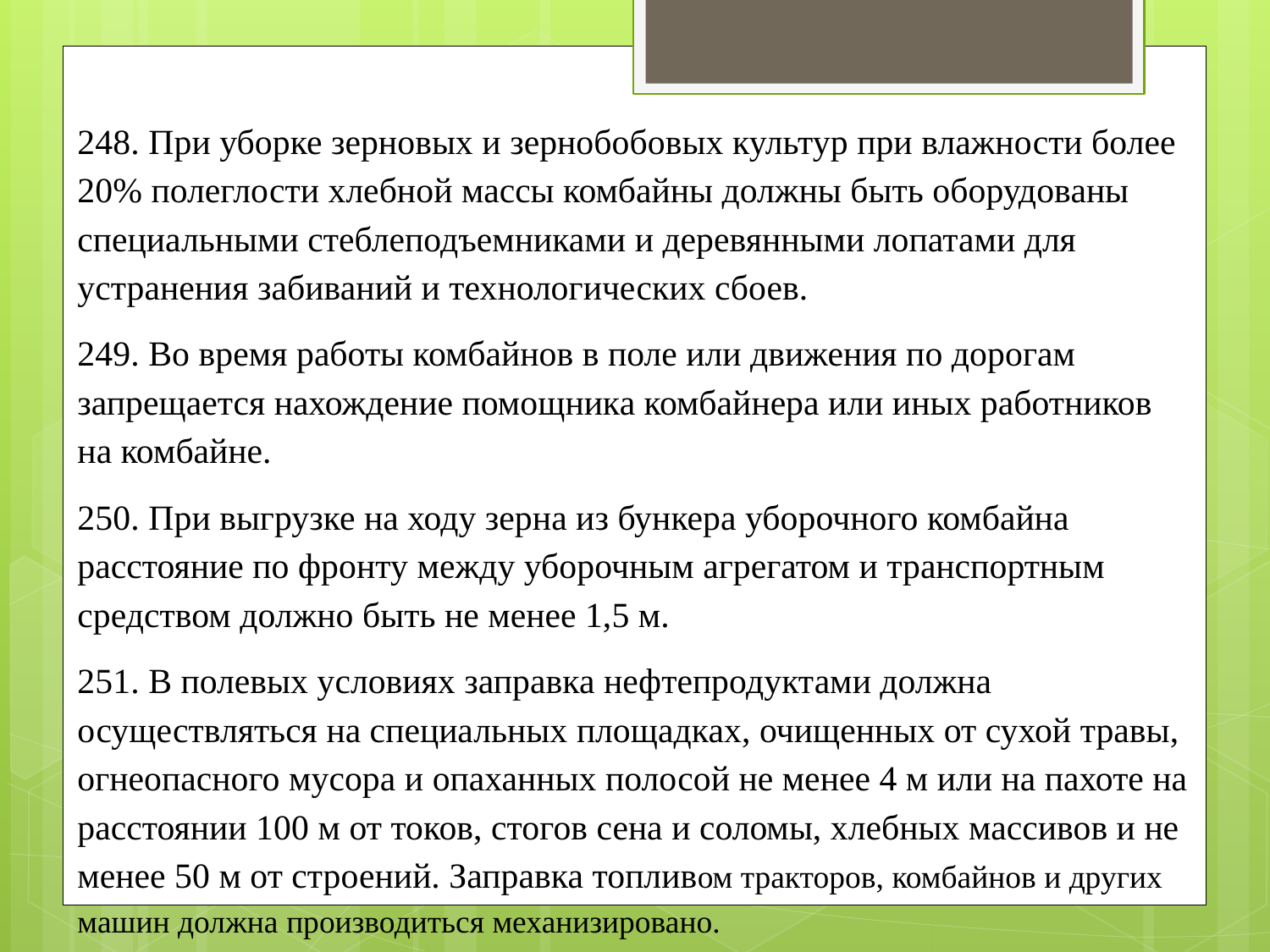

248. При уборке зерновых и зернобобовых культур при влажности более 20% полеглости хлебной массы комбайны должны быть оборудованы специальными стеблеподъемниками и деревянными лопатами для устранения забиваний и технологических сбоев.
249. Во время работы комбайнов в поле или движения по дорогам запрещается нахождение помощника комбайнера или иных работников на комбайне.
250. При выгрузке на ходу зерна из бункера уборочного комбайна расстояние по фронту между уборочным агрегатом и транспортным средством должно быть не менее 1,5 м.
251. В полевых условиях заправка нефтепродуктами должна осуществляться на специальных площадках, очищенных от сухой травы, огнеопасного мусора и опаханных полосой не менее 4 м или на пахоте на расстоянии 100 м от токов, стогов сена и соломы, хлебных массивов и не менее 50 м от строений. Заправка топливом тракторов, комбайнов и других машин должна производиться механизировано.